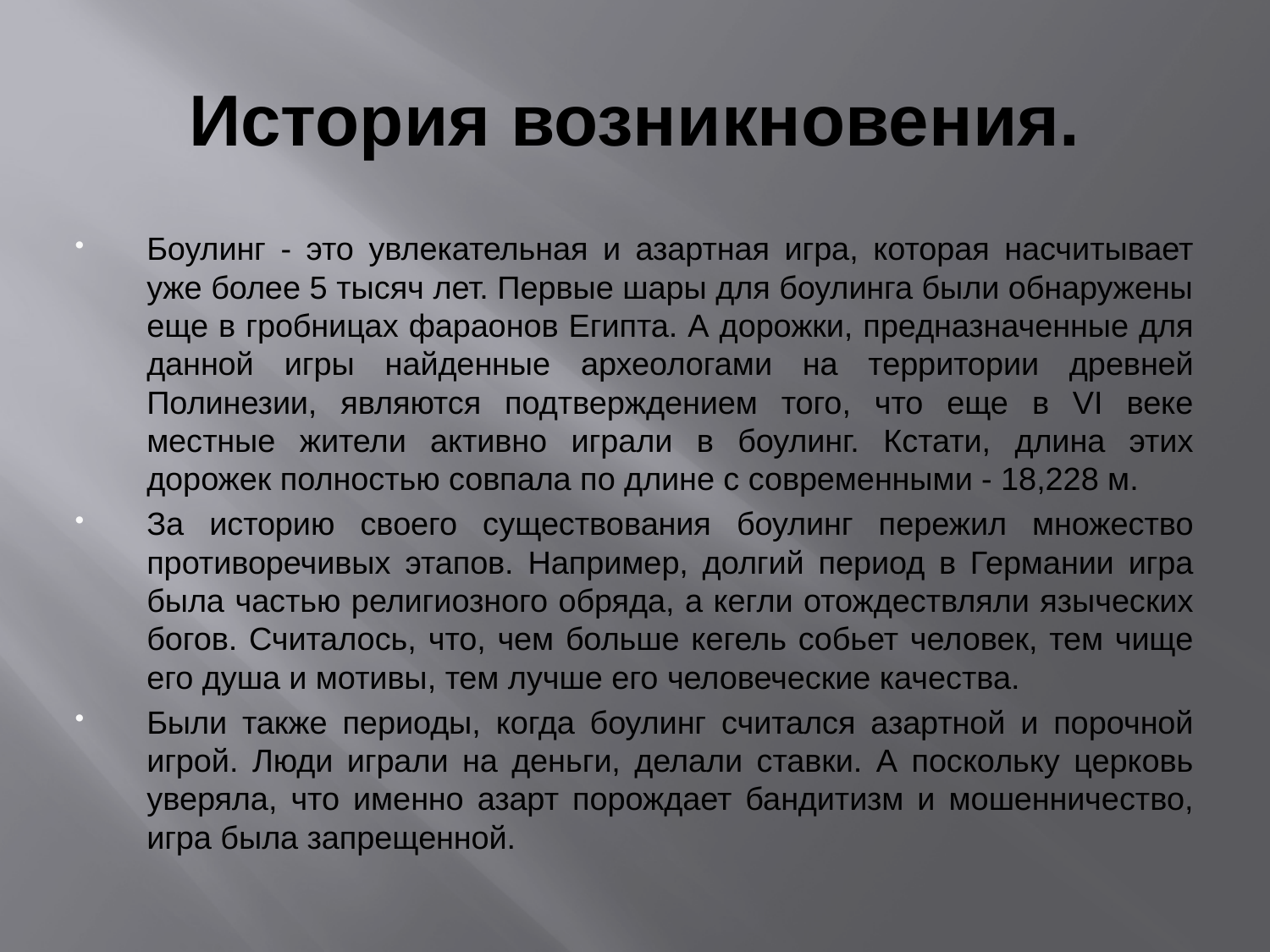

# История возникновения.
Боулинг - это увлекательная и азартная игра, которая насчитывает уже более 5 тысяч лет. Первые шары для боулинга были обнаружены еще в гробницах фараонов Египта. А дорожки, предназначенные для данной игры найденные археологами на территории древней Полинезии, являются подтверждением того, что еще в VI веке местные жители активно играли в боулинг. Кстати, длина этих дорожек полностью совпала по длине с современными - 18,228 м.
За историю своего существования боулинг пережил множество противоречивых этапов. Например, долгий период в Германии игра была частью религиозного обряда, а кегли отождествляли языческих богов. Считалось, что, чем больше кегель собьет человек, тем чище его душа и мотивы, тем лучше его человеческие качества.
Были также периоды, когда боулинг считался азартной и порочной игрой. Люди играли на деньги, делали ставки. А поскольку церковь уверяла, что именно азарт порождает бандитизм и мошенничество, игра была запрещенной.